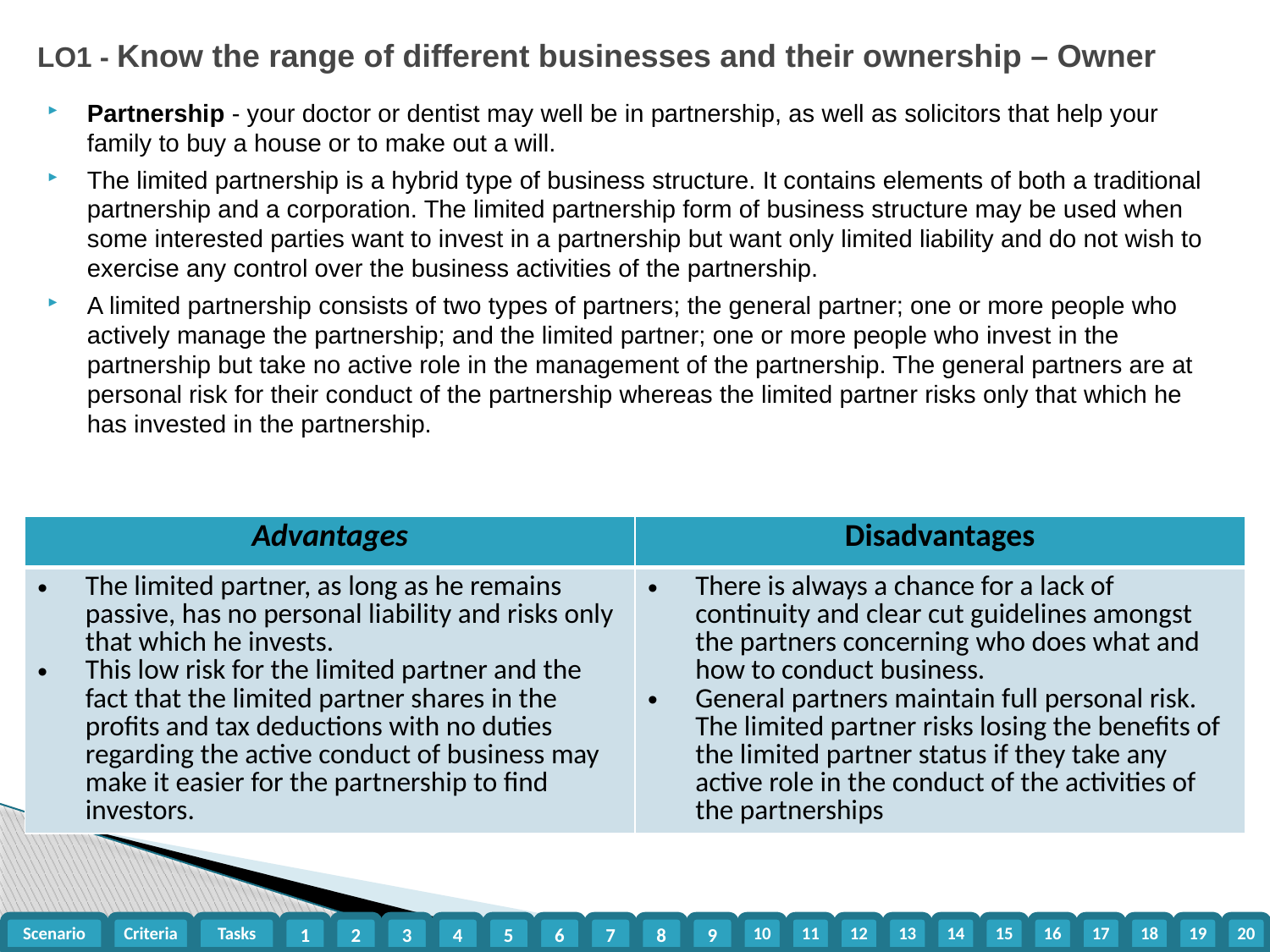

LO1 - Know the range of different businesses and their ownership – Owner
Partnership - your doctor or dentist may well be in partnership, as well as solicitors that help your family to buy a house or to make out a will.
The limited partnership is a hybrid type of business structure. It contains elements of both a traditional partnership and a corporation. The limited partnership form of business structure may be used when some interested parties want to invest in a partnership but want only limited liability and do not wish to exercise any control over the business activities of the partnership.
A limited partnership consists of two types of partners; the general partner; one or more people who actively manage the partnership; and the limited partner; one or more people who invest in the partnership but take no active role in the management of the partnership. The general partners are at personal risk for their conduct of the partnership whereas the limited partner risks only that which he has invested in the partnership.

| Advantages | Disadvantages |
| --- | --- |
| The limited partner, as long as he remains passive, has no personal liability and risks only that which he invests. This low risk for the limited partner and the fact that the limited partner shares in the profits and tax deductions with no duties regarding the active conduct of business may make it easier for the partnership to find investors. | There is always a chance for a lack of continuity and clear cut guidelines amongst the partners concerning who does what and how to conduct business. General partners maintain full personal risk. The limited partner risks losing the benefits of the limited partner status if they take any active role in the conduct of the activities of the partnerships |